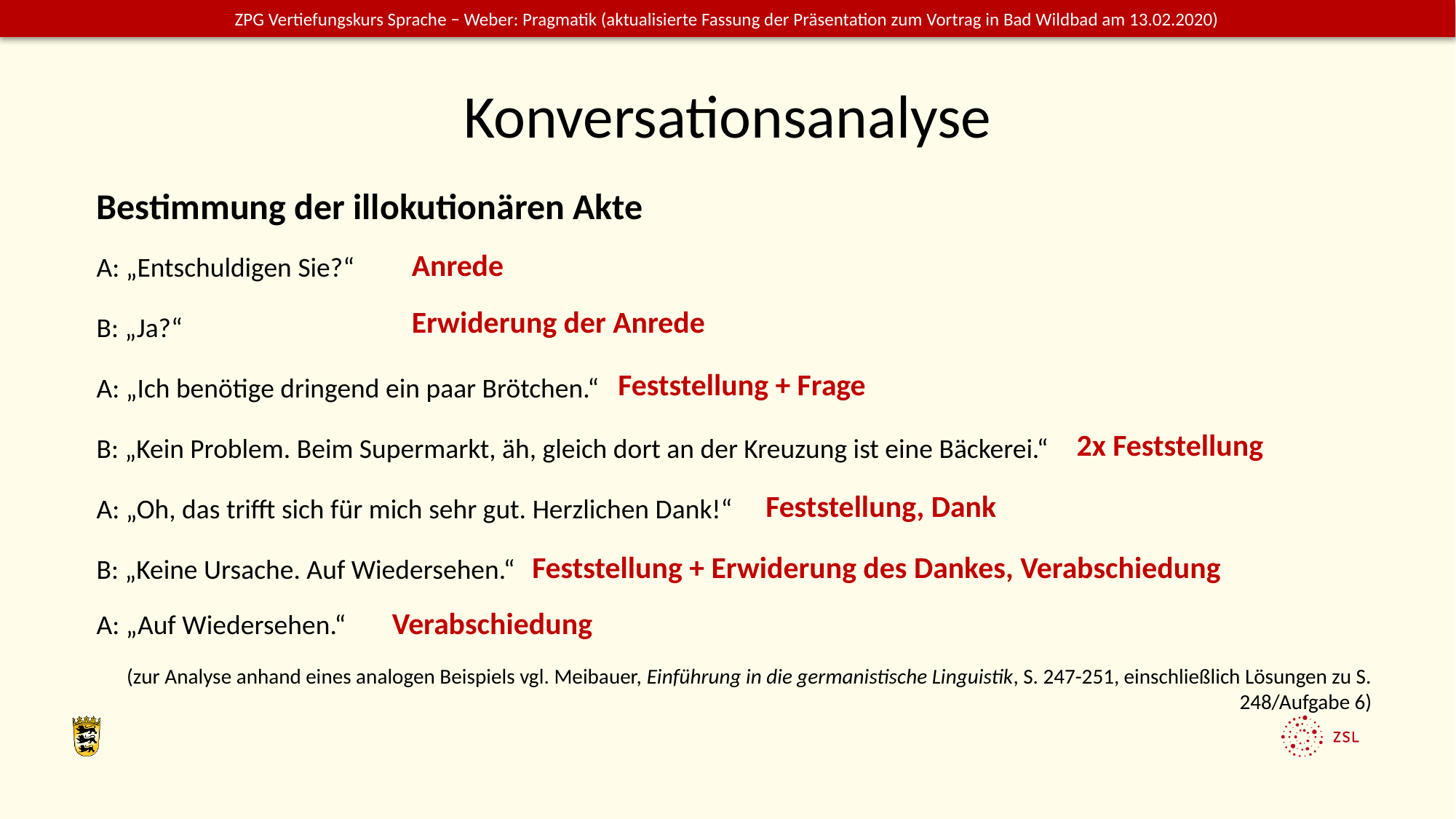

# Konversationsanalyse
Bestimmung der illokutionären Akte
A: „Entschuldigen Sie?“
B: „Ja?“
A: „Ich benötige dringend ein paar Brötchen.“
B: „Kein Problem. Beim Supermarkt, äh, gleich dort an der Kreuzung ist eine Bäckerei.“
A: „Oh, das trifft sich für mich sehr gut. Herzlichen Dank!“
B: „Keine Ursache. Auf Wiedersehen.“
A: „Auf Wiedersehen.“
(zur Analyse anhand eines analogen Beispiels vgl. Meibauer, Einführung in die germanistische Linguistik, S. 247-251, einschließlich Lösungen zu S. 248/Aufgabe 6)

Anrede
Erwiderung der Anrede
Feststellung + Frage
2x Feststellung
Feststellung, Dank
Feststellung + Erwiderung des Dankes, Verabschiedung
Verabschiedung